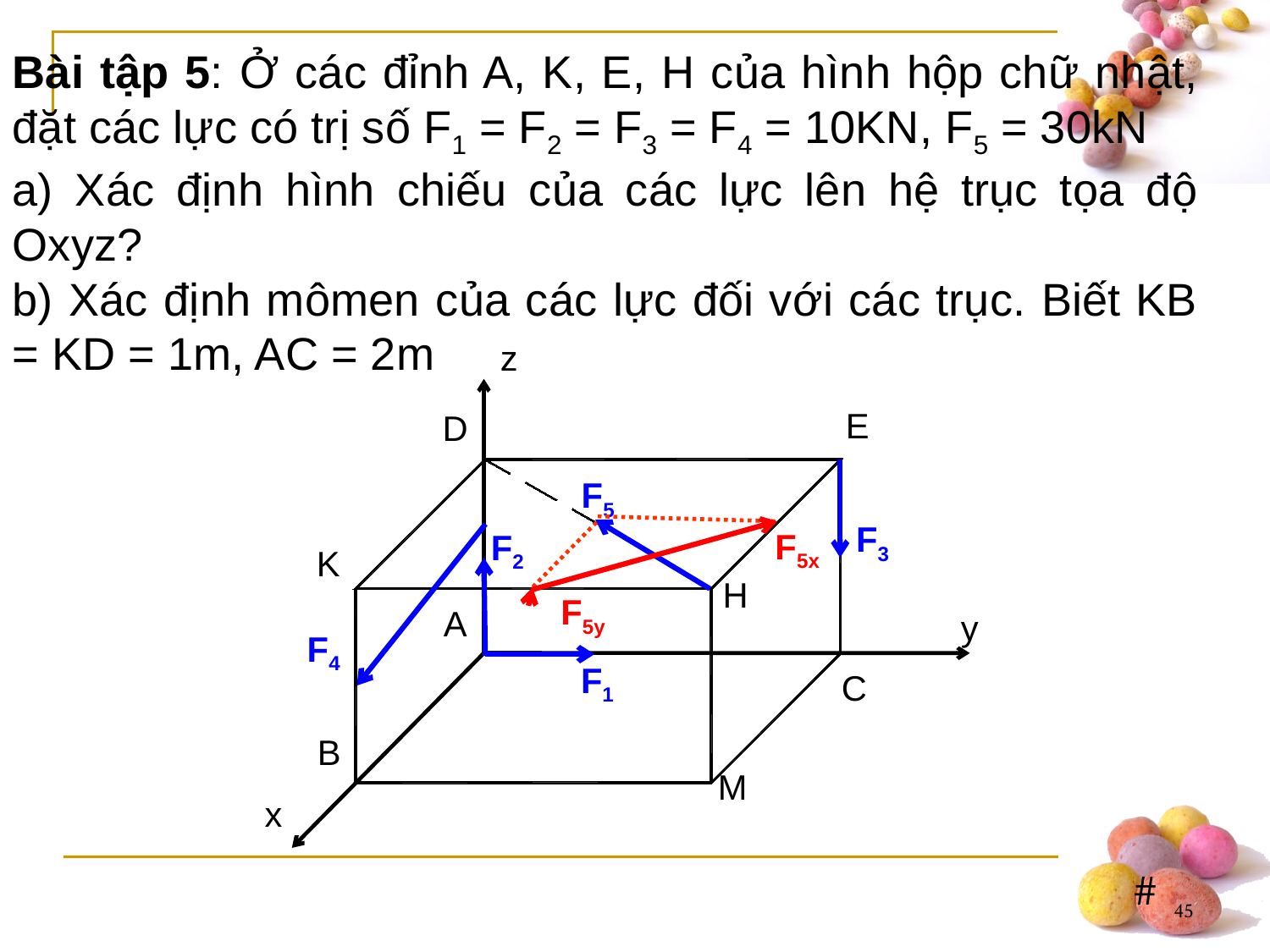

Bài tập 5: Ở các đỉnh A, K, E, H của hình hộp chữ nhật, đặt các lực có trị số F1 = F2 = F3 = F4 = 10KN, F5 = 30kN
a) Xác định hình chiếu của các lực lên hệ trục tọa độ Oxyz?
b) Xác định mômen của các lực đối với các trục. Biết KB = KD = 1m, AC = 2m
z

E
D

F5

F3

F2
K
H

A
y
F4

F1
C
B
M

x
F5x
F5y
45